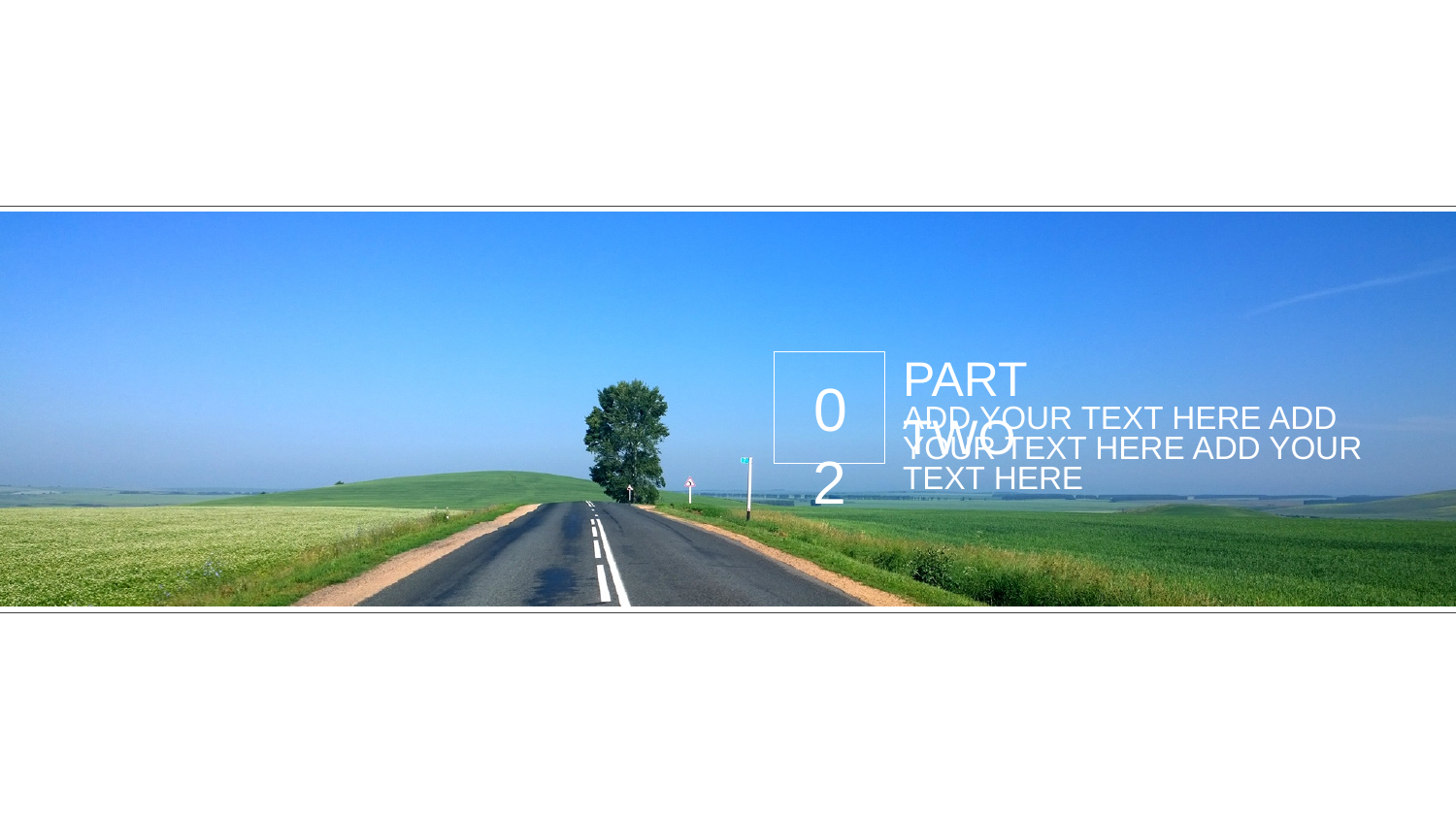

PART TWO

0 2
ADD YOUR TEXT HERE ADD YOUR TEXT HERE ADD YOUR TEXT HERE